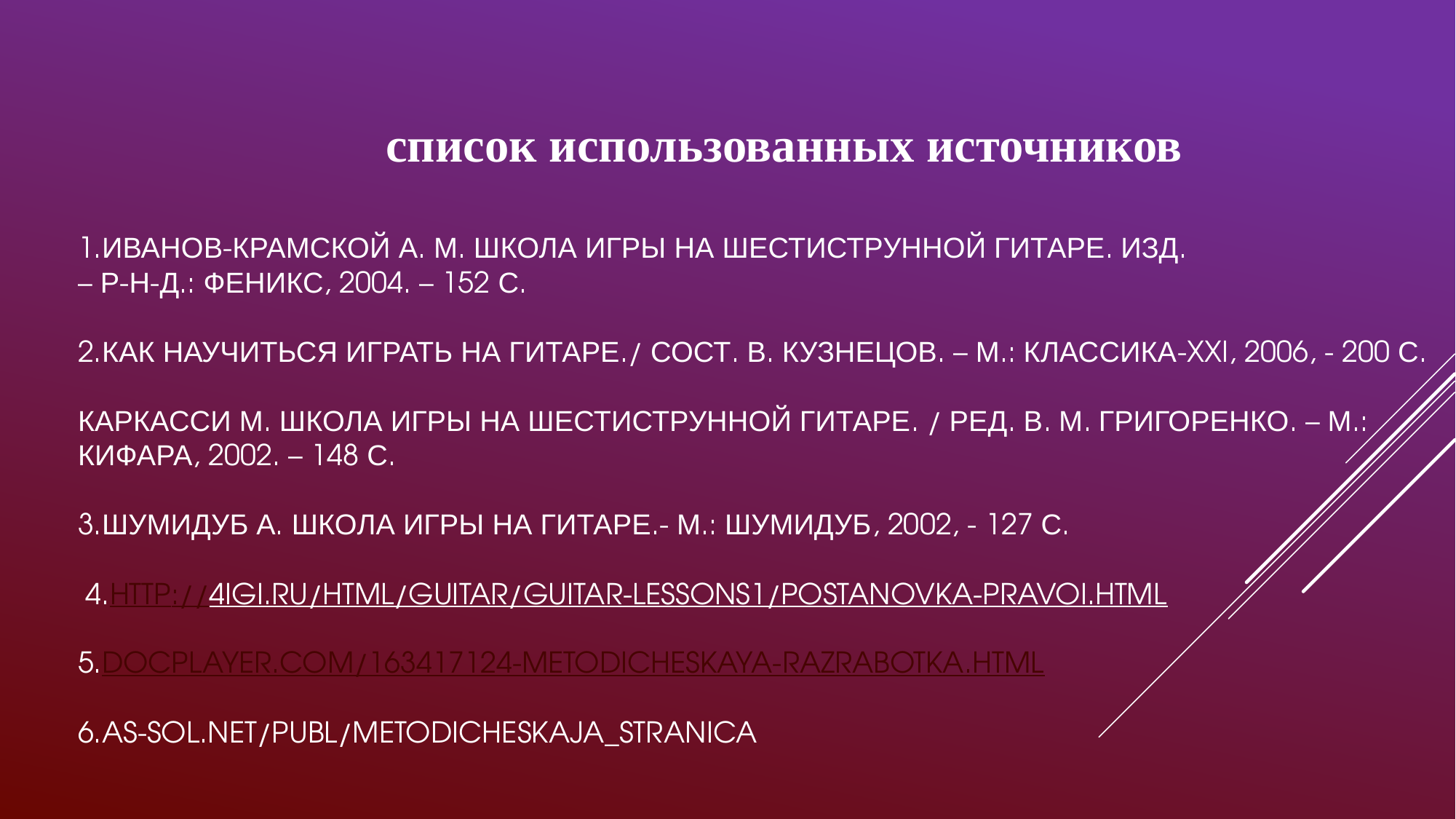

список использованных источников
# 1.Иванов-Крамской А. М. Школа игры на шестиструнной гитаре. Изд. – Р-н-Д.: Феникс, 2004. – 152 с. 2.Как научиться играть на гитаре./ Сост. В. Кузнецов. – М.: Классика-XXI, 2006, - 200 с. Каркасси М. Школа игры на шестиструнной гитаре. / Ред. В. М. Григоренко. – М.: Кифара, 2002. – 148 с. 3.Шумидуб А. Школа игры на гитаре.- М.: Шумидуб, 2002, - 127 с. 4.http://4igi.ru/html/guitar/guitar-lessons1/postanovka-pravoi.html 5.docplayer.com/163417124-Metodicheskaya-razrabotka.html 6.as-sol.net/publ/metodicheskaja_stranica